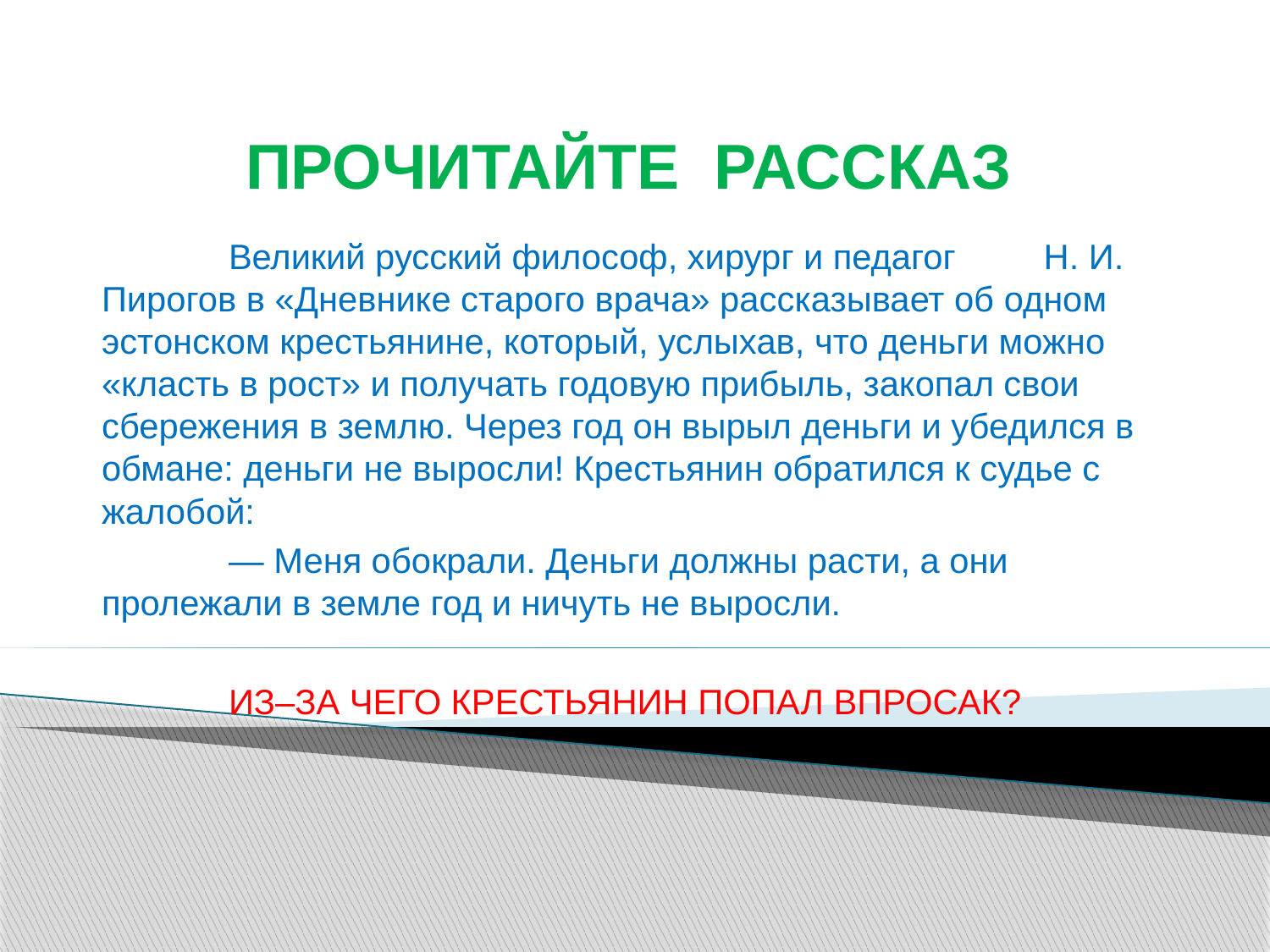

# ПРОЧИТАЙТЕ  РАССКАЗ
	Великий русский философ, хирург и педагог         Н. И. Пирогов в «Дневнике старого врача» рассказывает об одном эстонском крестьянине, который, услыхав, что деньги можно «класть в рост» и получать годовую прибыль, закопал свои сбережения в землю. Через год он вырыл деньги и убедился в обмане: деньги не выросли! Крестьянин обратился к судье с жалобой:
	— Меня обокрали. Деньги должны расти, а они пролежали в земле год и ничуть не выросли.

	ИЗ–ЗА ЧЕГО КРЕСТЬЯНИН ПОПАЛ ВПРОСАК?